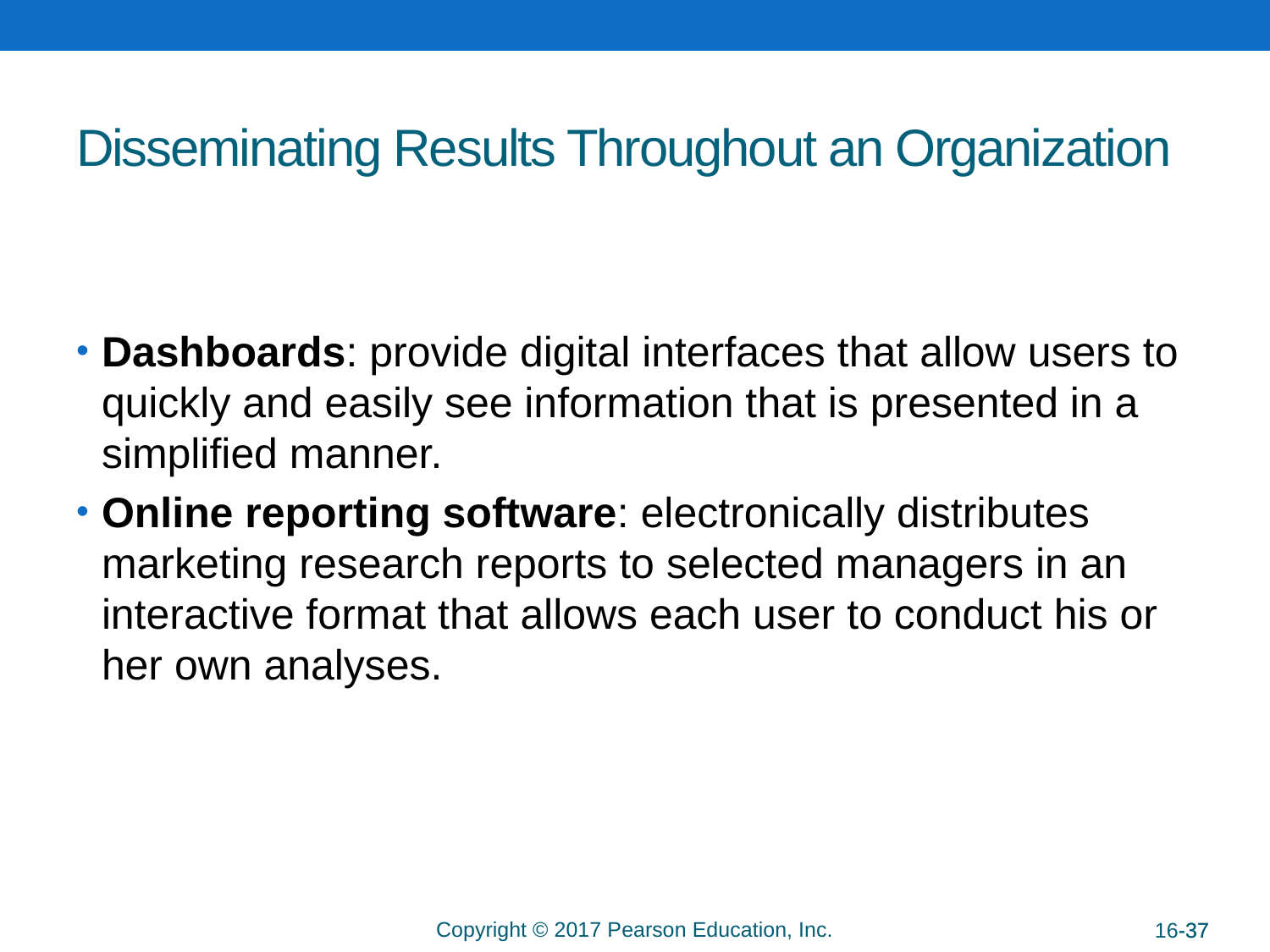

# Disseminating Results Throughout an Organization
Dashboards: provide digital interfaces that allow users to quickly and easily see information that is presented in a simplified manner.
Online reporting software: electronically distributes marketing research reports to selected managers in an interactive format that allows each user to conduct his or her own analyses.